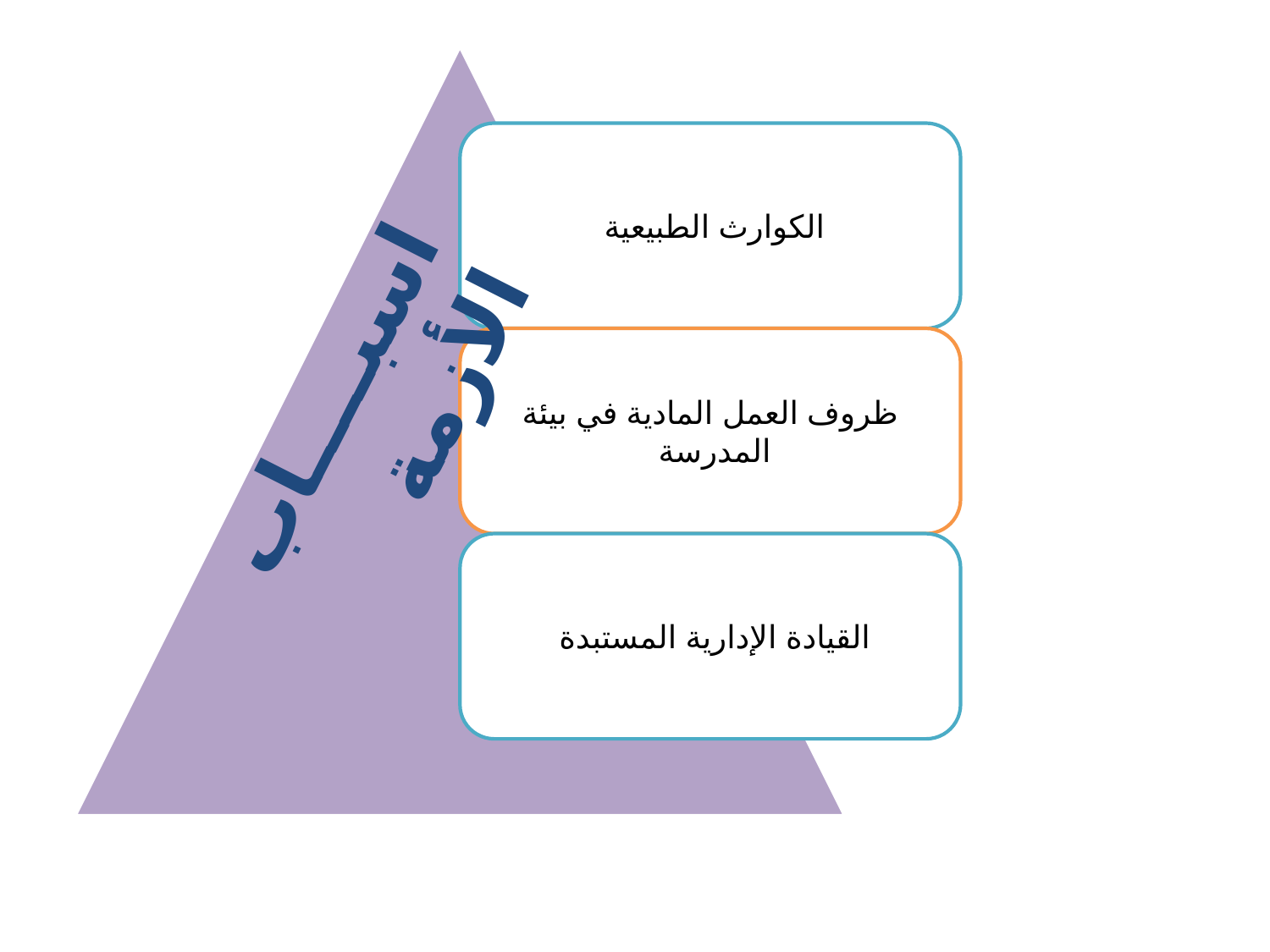

الكوارث الطبيعية
ظروف العمل المادية في بيئة المدرسة
اسبــــاب الأزمة